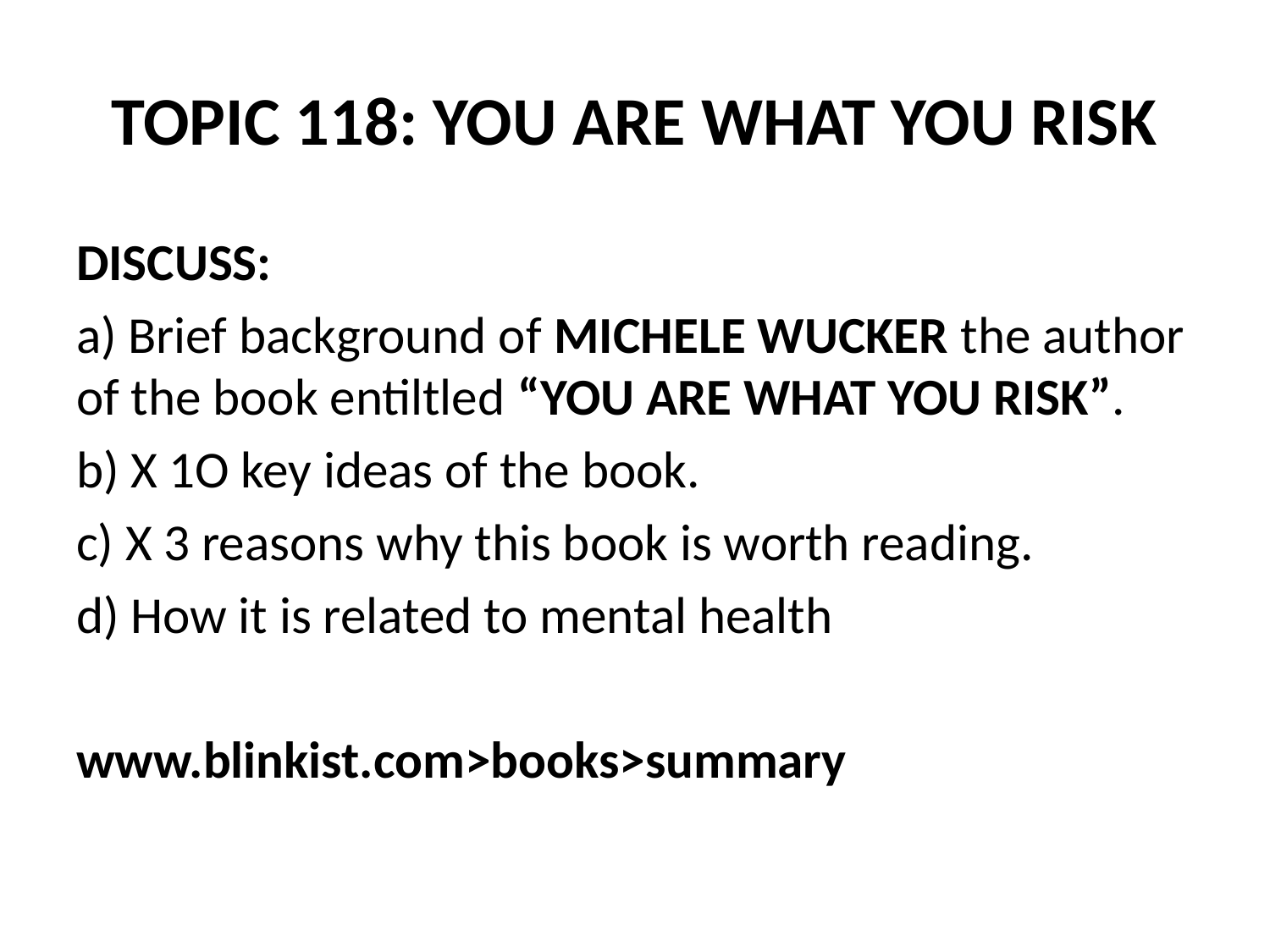

# TOPIC 118: YOU ARE WHAT YOU RISK
DISCUSS:
a) Brief background of MICHELE WUCKER the author of the book entiltled “YOU ARE WHAT YOU RISK”.
b) X 1O key ideas of the book.
c) X 3 reasons why this book is worth reading.
d) How it is related to mental health

www.blinkist.com>books>summary